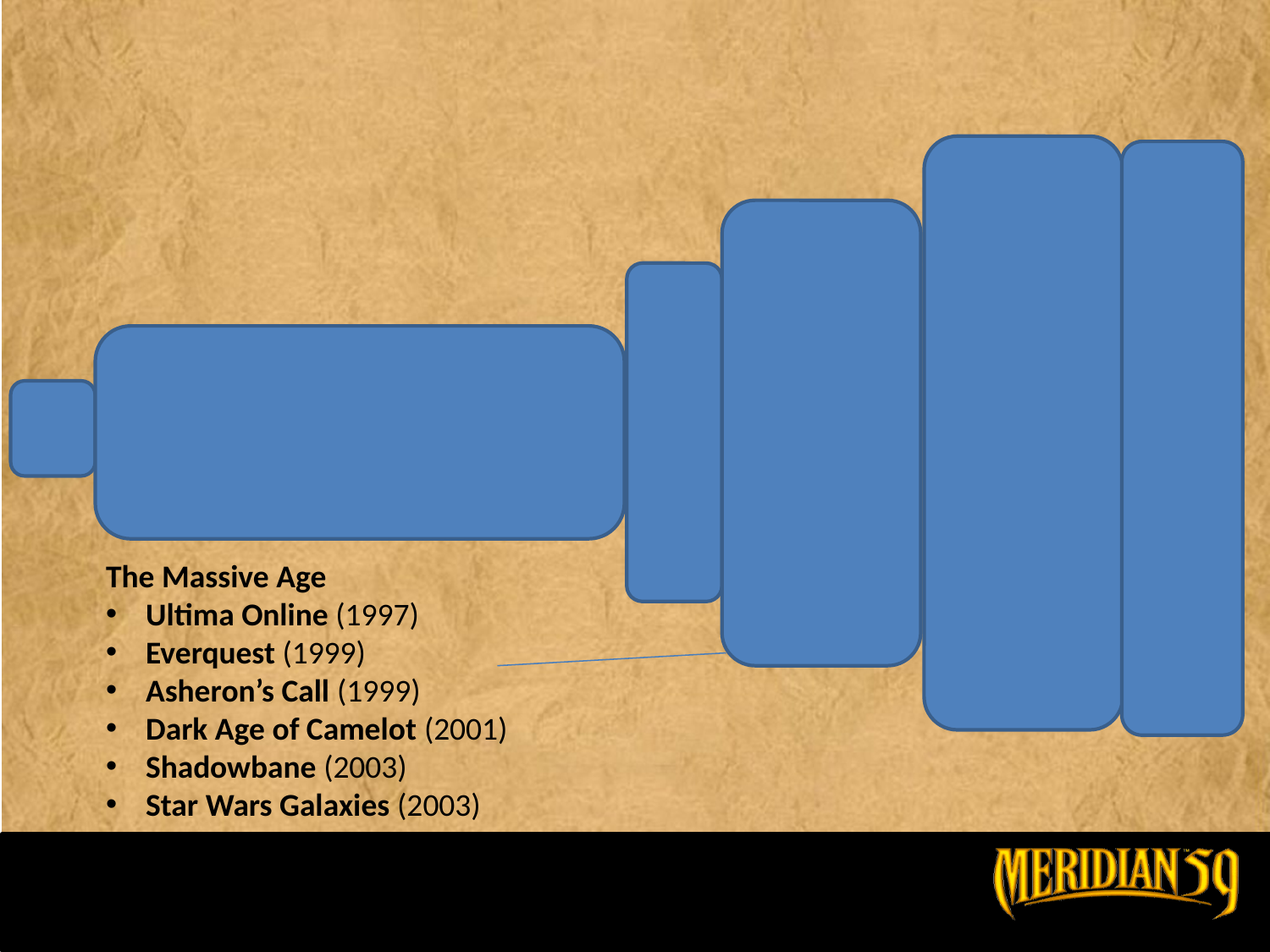

The Massive Age
Ultima Online (1997)
Everquest (1999)
Asheron’s Call (1999)
Dark Age of Camelot (2001)
Shadowbane (2003)
Star Wars Galaxies (2003)